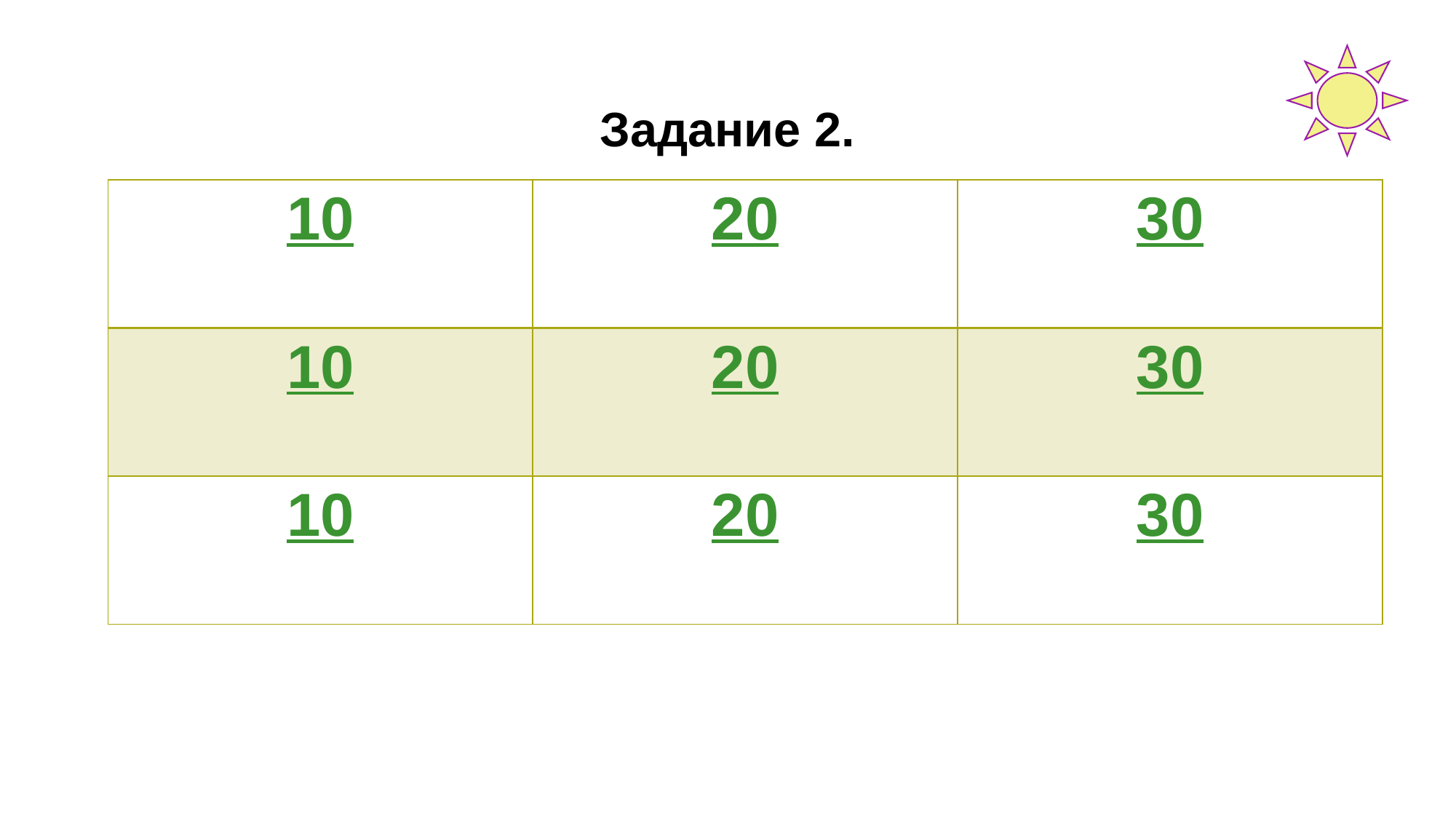

# Задание 2.
| 10 | 20 | 30 |
| --- | --- | --- |
| 10 | 20 | 30 |
| 10 | 20 | 30 |